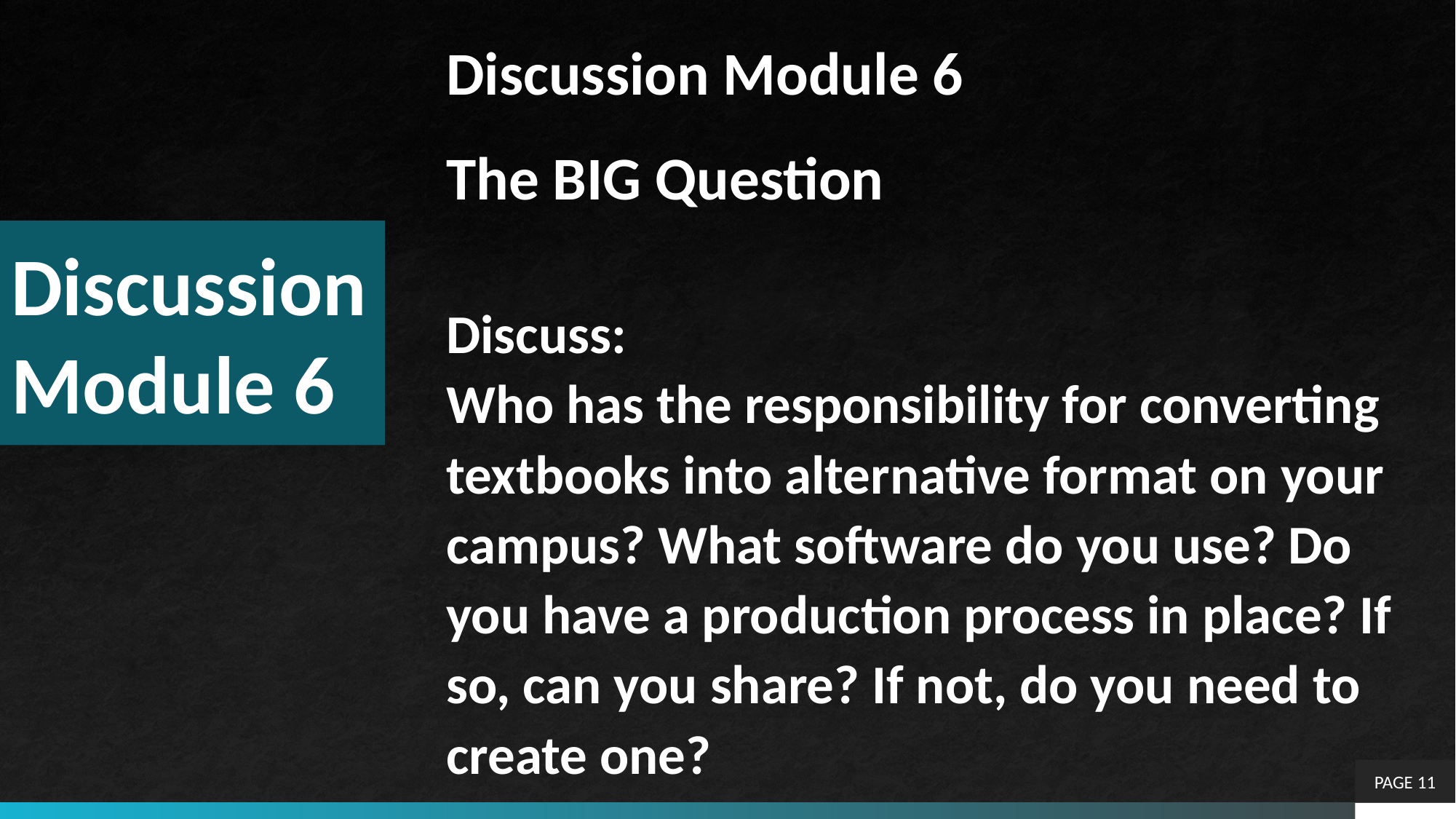

Discussion Module 6
The BIG Question

Discuss:
Who has the responsibility for converting textbooks into alternative format on your campus? What software do you use? Do you have a production process in place? If so, can you share? If not, do you need to create one?

# Discussion Module 6
PAGE 11